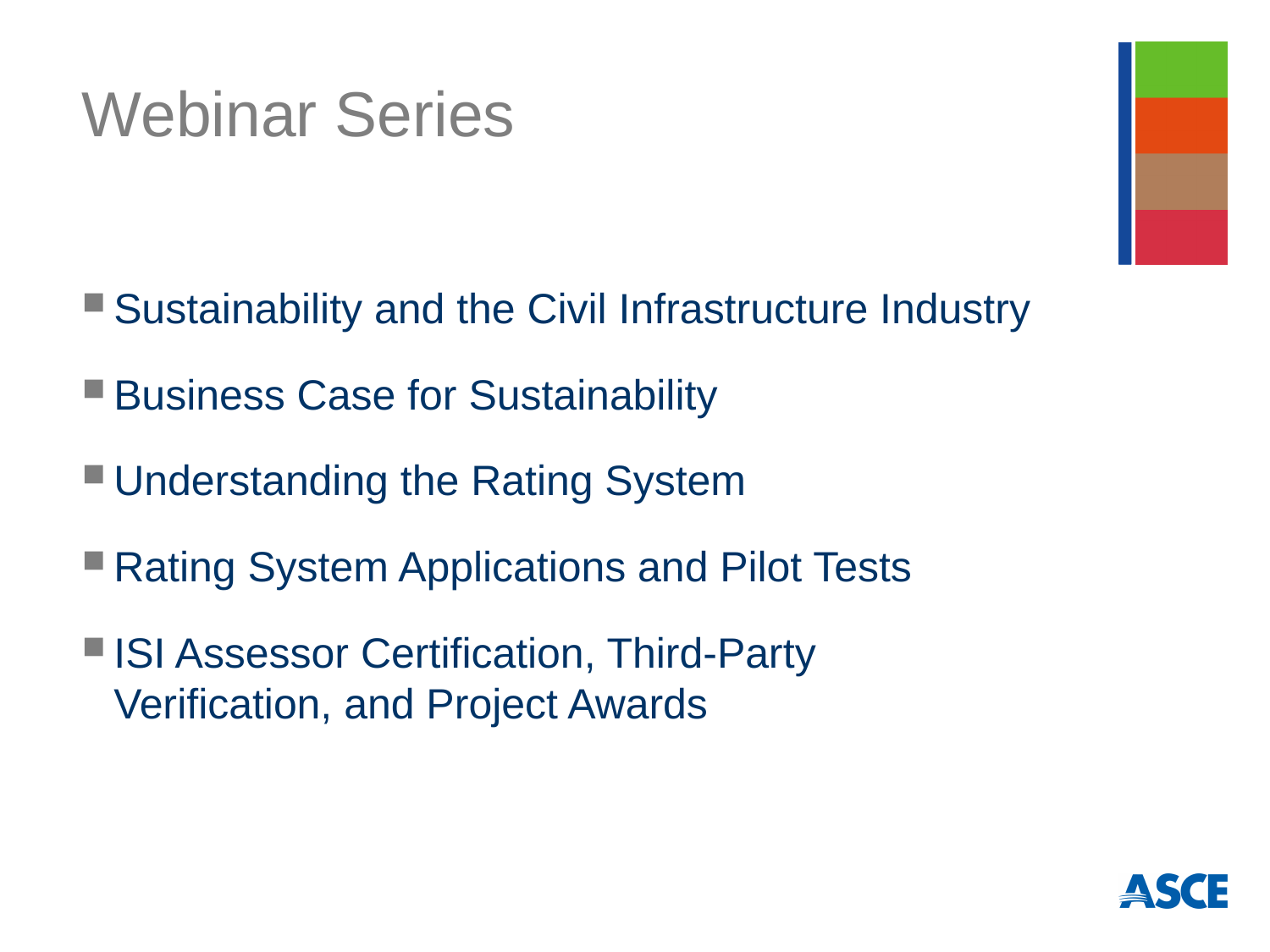

# Webinar Series
Sustainability and the Civil Infrastructure Industry
Business Case for Sustainability
Understanding the Rating System
Rating System Applications and Pilot Tests
ISI Assessor Certification, Third-Party Verification, and Project Awards